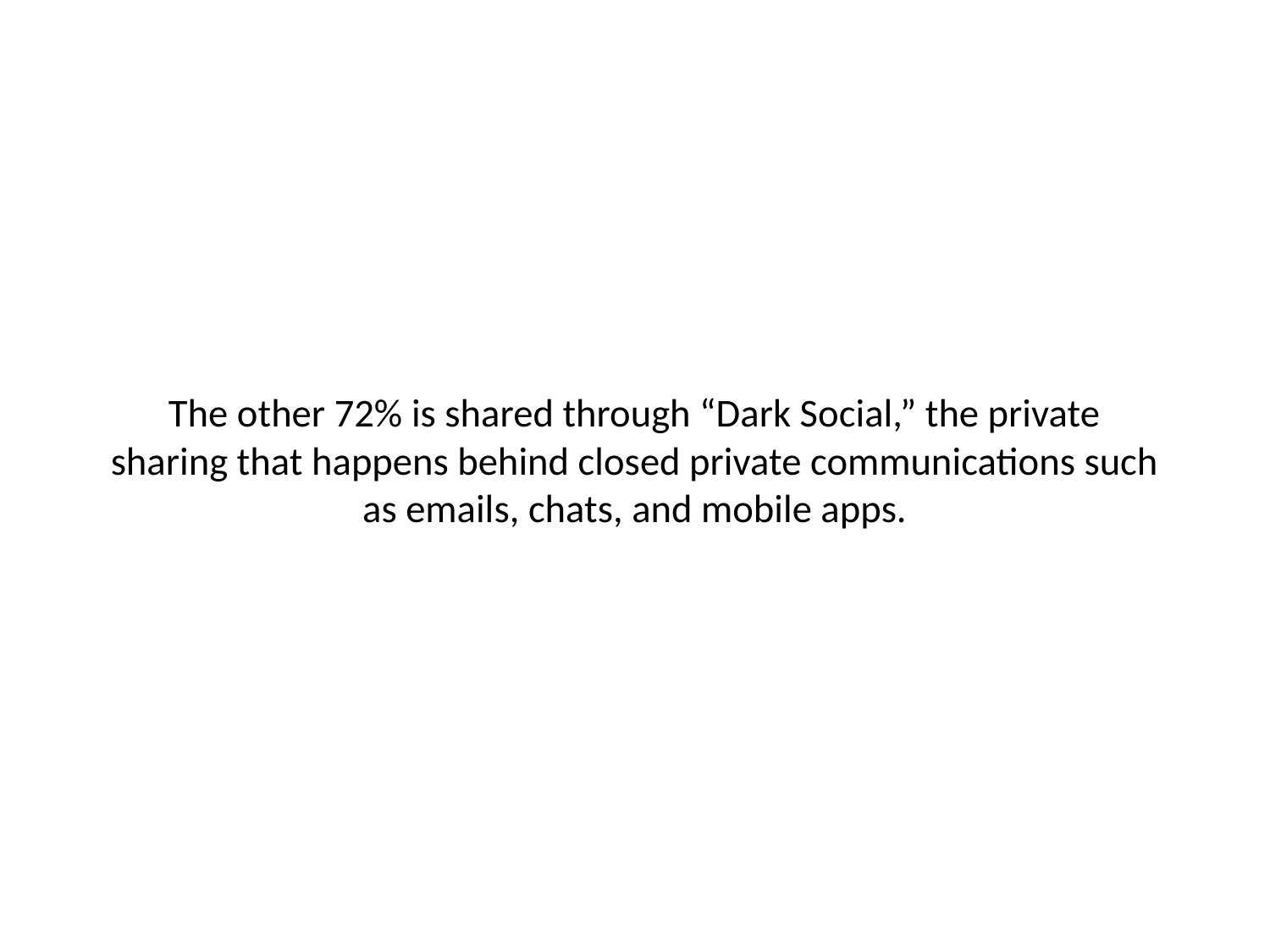

# The other 72% is shared through “Dark Social,” the private sharing that happens behind closed private communications such as emails, chats, and mobile apps.